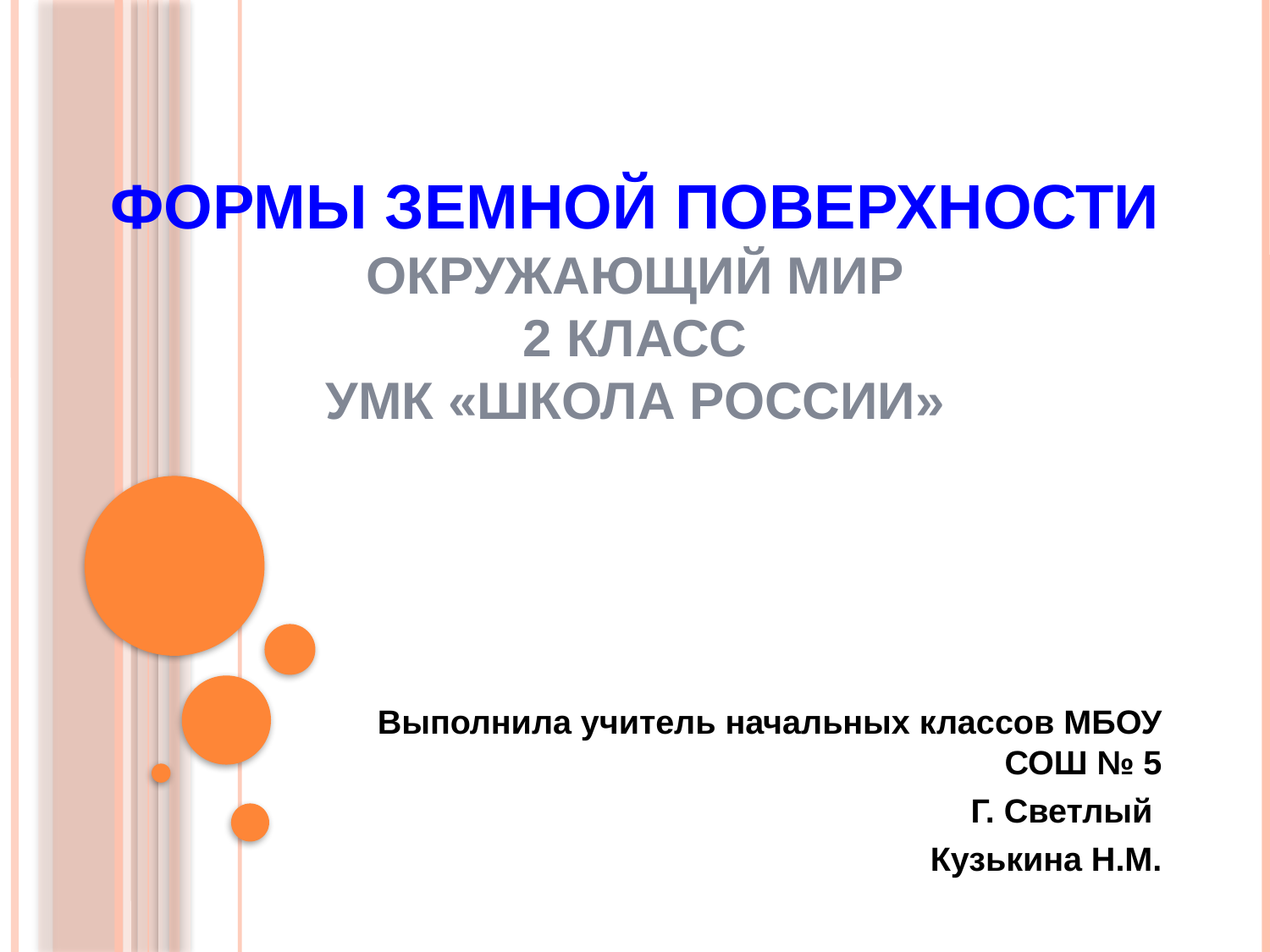

# Формы земной поверхности Окружающий мир 2 класс УМК «Школа России»
Выполнила учитель начальных классов МБОУ СОШ № 5
Г. Светлый
 Кузькина Н.М.